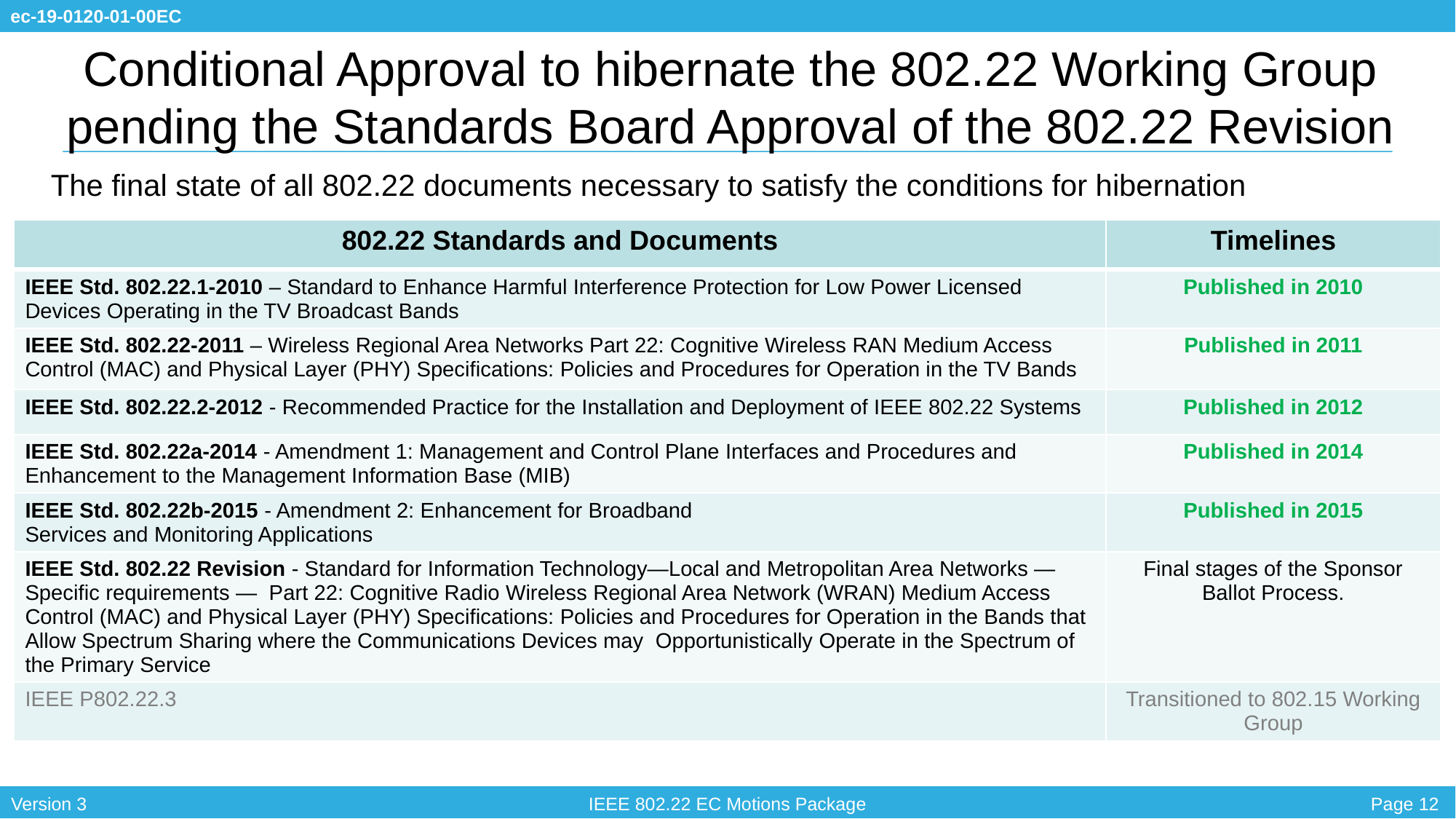

# Conditional Approval to hibernate the 802.22 Working Group pending the Standards Board Approval of the 802.22 Revision
The final state of all 802.22 documents necessary to satisfy the conditions for hibernation

| 802.22 Standards and Documents | Timelines |
| --- | --- |
| IEEE Std. 802.22.1-2010 – Standard to Enhance Harmful Interference Protection for Low Power Licensed Devices Operating in the TV Broadcast Bands | Published in 2010 |
| IEEE Std. 802.22-2011 – Wireless Regional Area Networks Part 22: Cognitive Wireless RAN Medium Access Control (MAC) and Physical Layer (PHY) Specifications: Policies and Procedures for Operation in the TV Bands | Published in 2011 |
| IEEE Std. 802.22.2-2012 - Recommended Practice for the Installation and Deployment of IEEE 802.22 Systems | Published in 2012 |
| IEEE Std. 802.22a-2014 - Amendment 1: Management and Control Plane Interfaces and Procedures and Enhancement to the Management Information Base (MIB) | Published in 2014 |
| IEEE Std. 802.22b-2015 - Amendment 2: Enhancement for Broadband Services and Monitoring Applications | Published in 2015 |
| IEEE Std. 802.22 Revision - Standard for Information Technology—Local and Metropolitan Area Networks — Specific requirements —  Part 22: Cognitive Radio Wireless Regional Area Network (WRAN) Medium Access Control (MAC) and Physical Layer (PHY) Specifications: Policies and Procedures for Operation in the Bands that Allow Spectrum Sharing where the Communications Devices may Opportunistically Operate in the Spectrum of the Primary Service | Final stages of the Sponsor Ballot Process. |
| IEEE P802.22.3 | Transitioned to 802.15 Working Group |